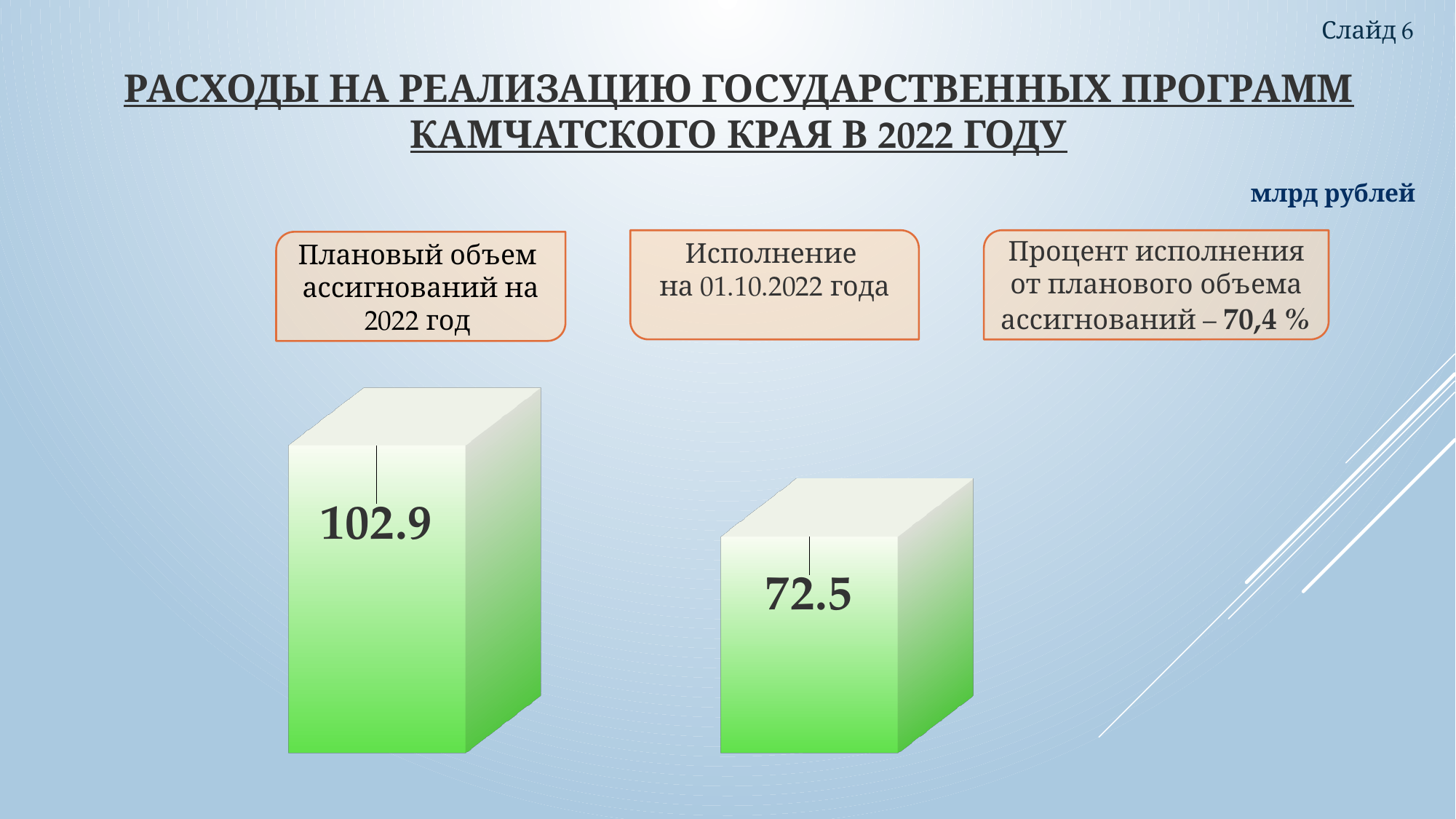

Слайд 6
# Расходы на реализацию государственных программ Камчатского края в 2022 году
млрд рублей

[unsupported chart]

Исполнение
на 01.10.2022 года

Процент исполнения от планового объема ассигнований – 70,4 %
Плановый объем
ассигнований на
2022 год